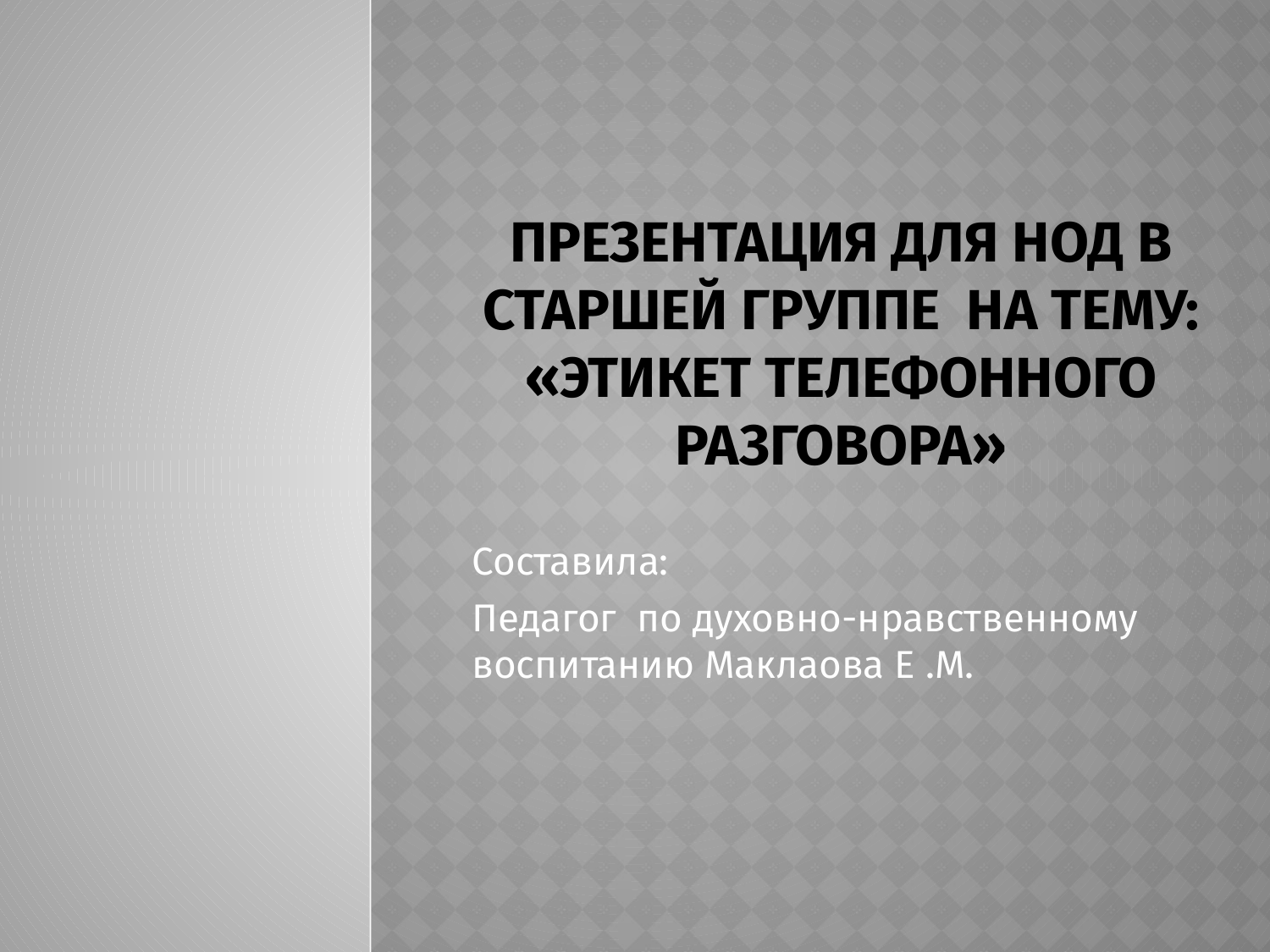

# Презентация для НОД в старшей группе  на тему: «Этикет телефонного разговора»
Составила:
Педагог  по духовно-нравственному воспитанию Маклаова Е .М.